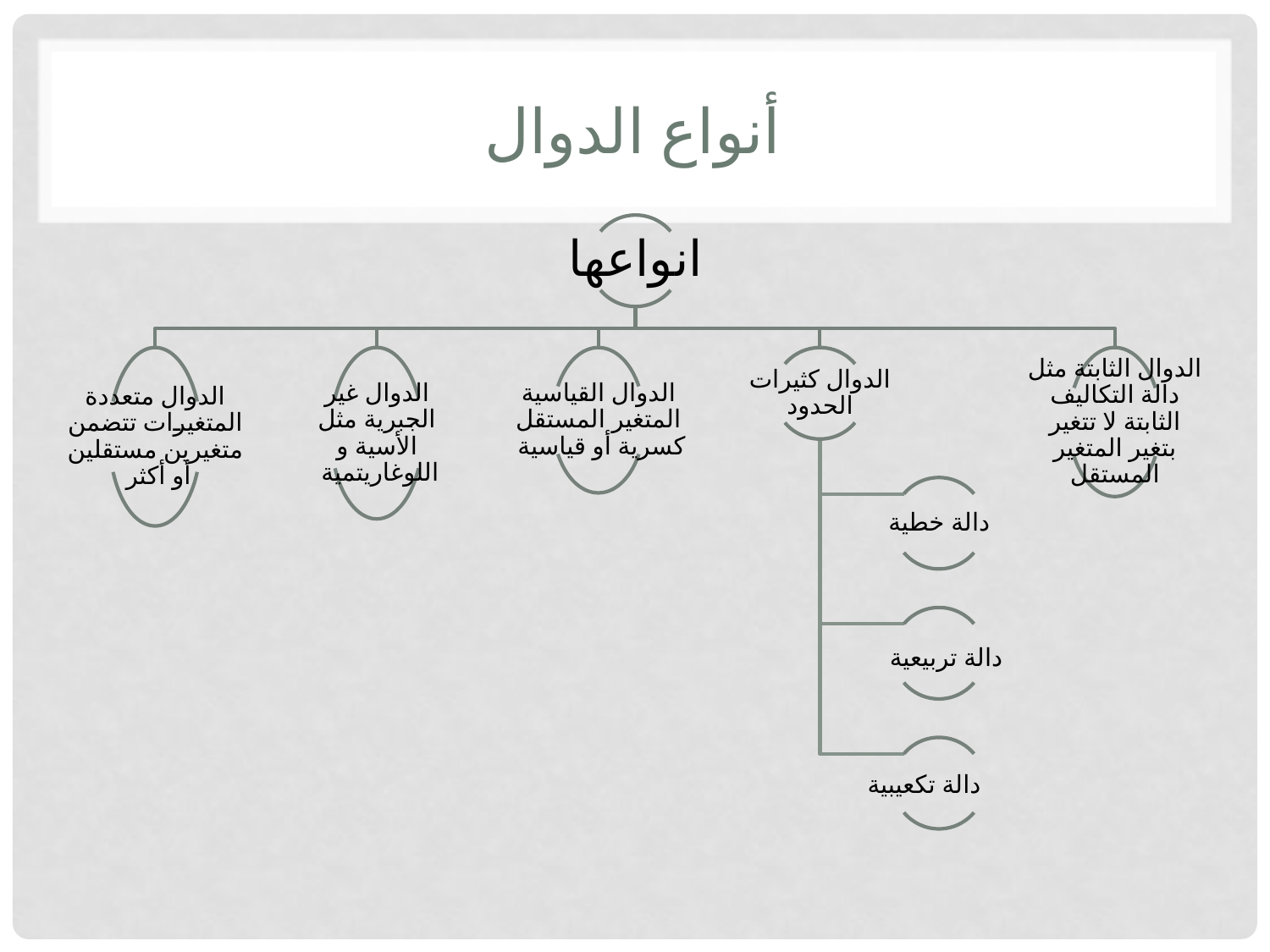

# أنواع الدوال
انواعها
الدوال متعددة المتغيرات تتضمن متغيرين مستقلين أو أكثر
الدوال غير الجبرية مثل الأسية و اللوغاريتمية
الدوال القياسية المتغير المستقل كسرية أو قياسية
الدوال كثيرات الحدود
دالة خطية

الدوال الثابتة مثل دالة التكاليف الثابتة لا تتغير بتغير المتغير المستقل
دالة تربيعية
دالة تكعيبية